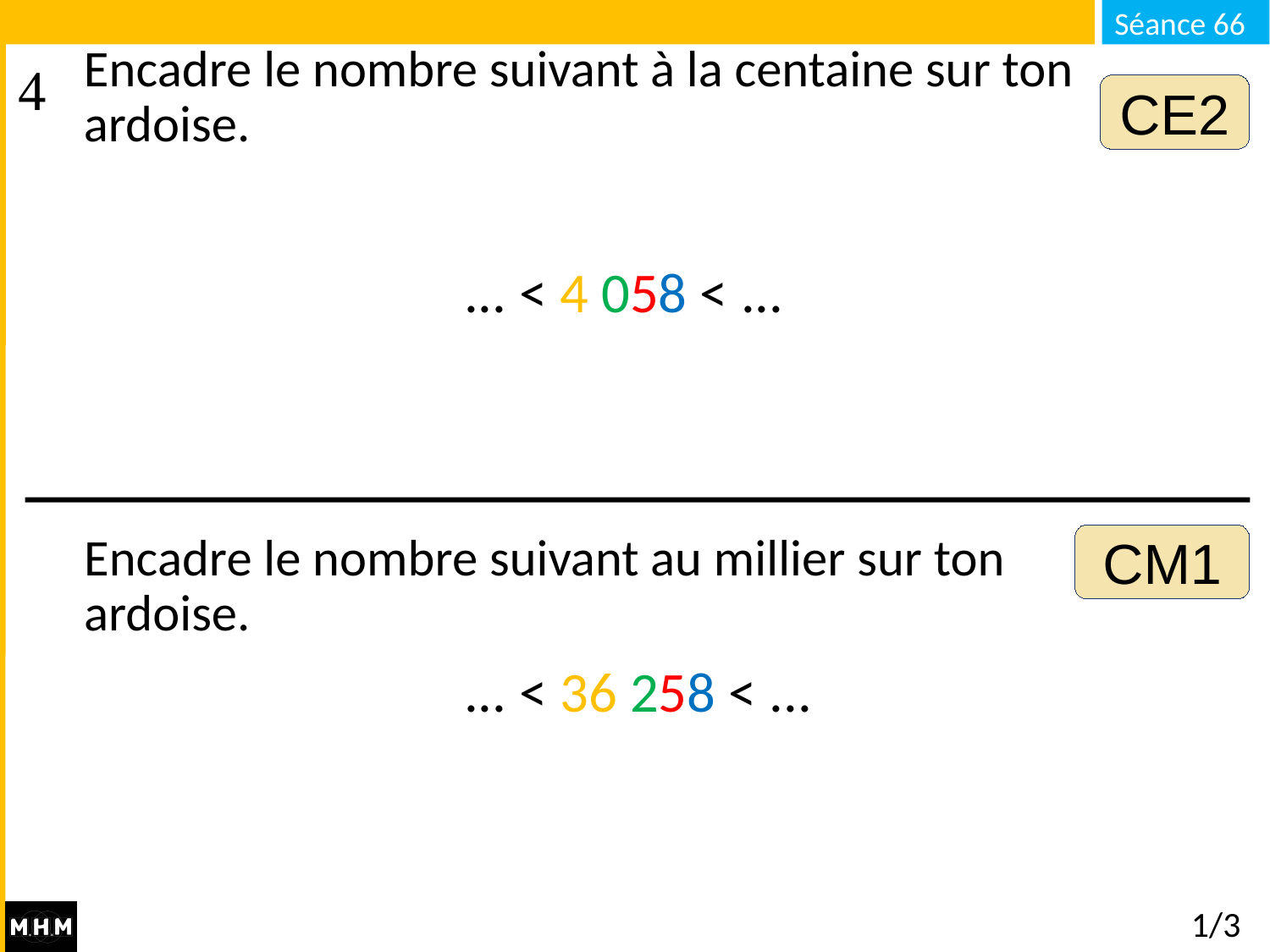

Encadre le nombre suivant à la centaine sur ton ardoise.
CE2

        ... < 4 058 < ...

Encadre le nombre suivant au millier sur ton ardoise.
CM1
        ... < 36 258 < ...
# 1/3